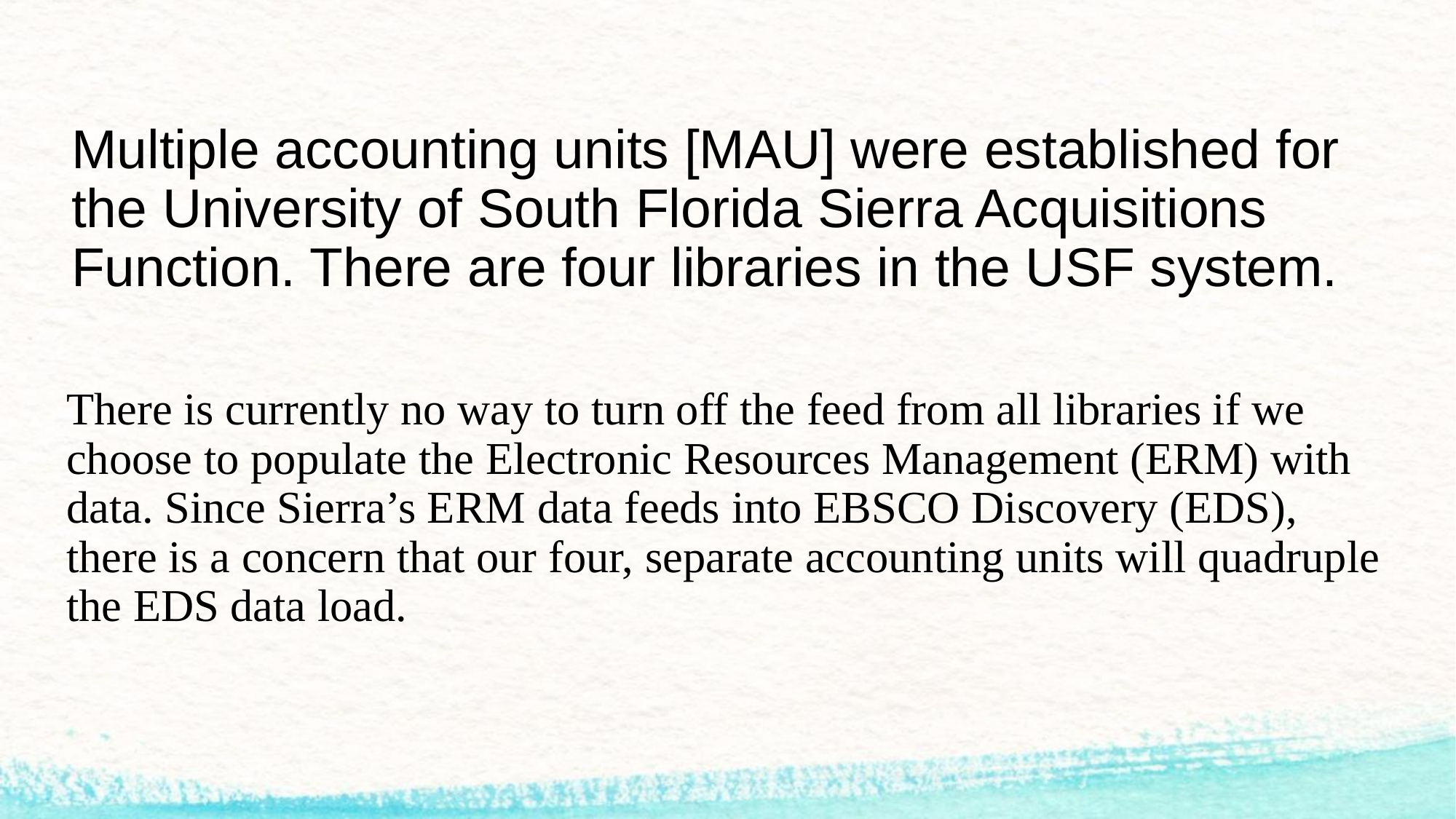

# Multiple accounting units [MAU] were established for the University of South Florida Sierra Acquisitions Function. There are four libraries in the USF system.
There is currently no way to turn off the feed from all libraries if we choose to populate the Electronic Resources Management (ERM) with data. Since Sierra’s ERM data feeds into EBSCO Discovery (EDS), there is a concern that our four, separate accounting units will quadruple the EDS data load.